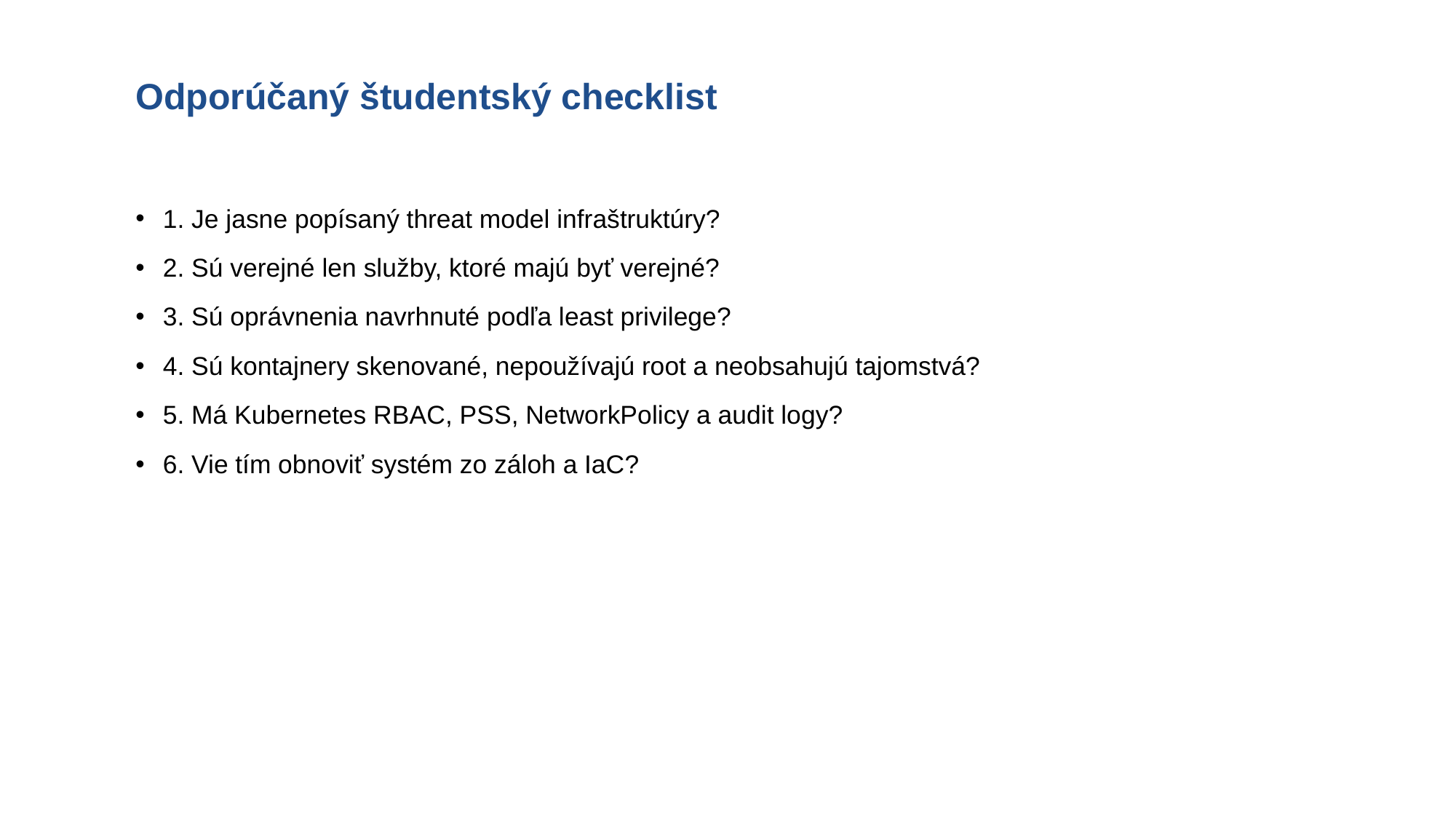

# Odporúčaný študentský checklist
1. Je jasne popísaný threat model infraštruktúry?
2. Sú verejné len služby, ktoré majú byť verejné?
3. Sú oprávnenia navrhnuté podľa least privilege?
4. Sú kontajnery skenované, nepoužívajú root a neobsahujú tajomstvá?
5. Má Kubernetes RBAC, PSS, NetworkPolicy a audit logy?
6. Vie tím obnoviť systém zo záloh a IaC?